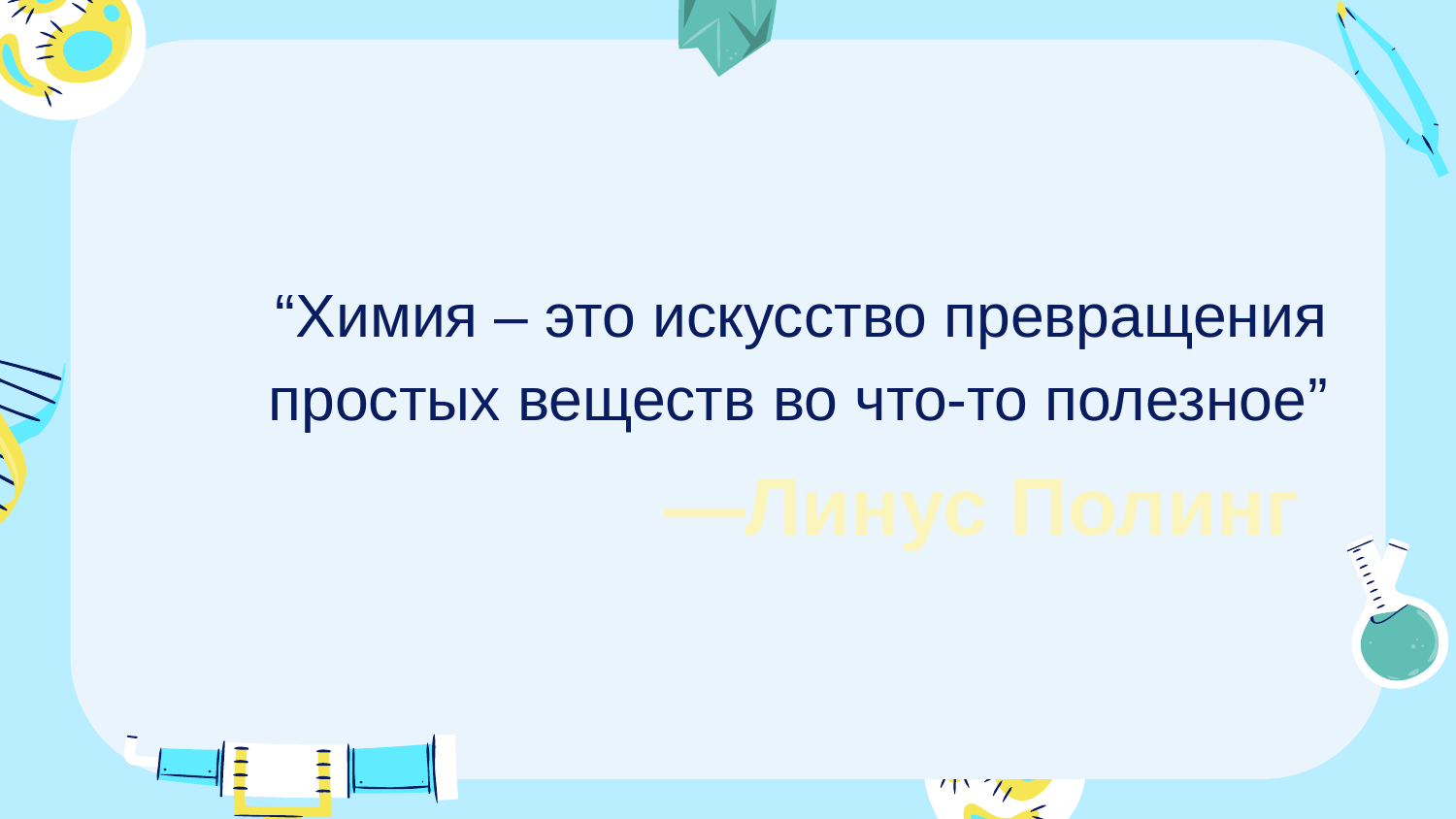

“Химия – это искусство превращения простых веществ во что-то полезное”
—Линус Полинг